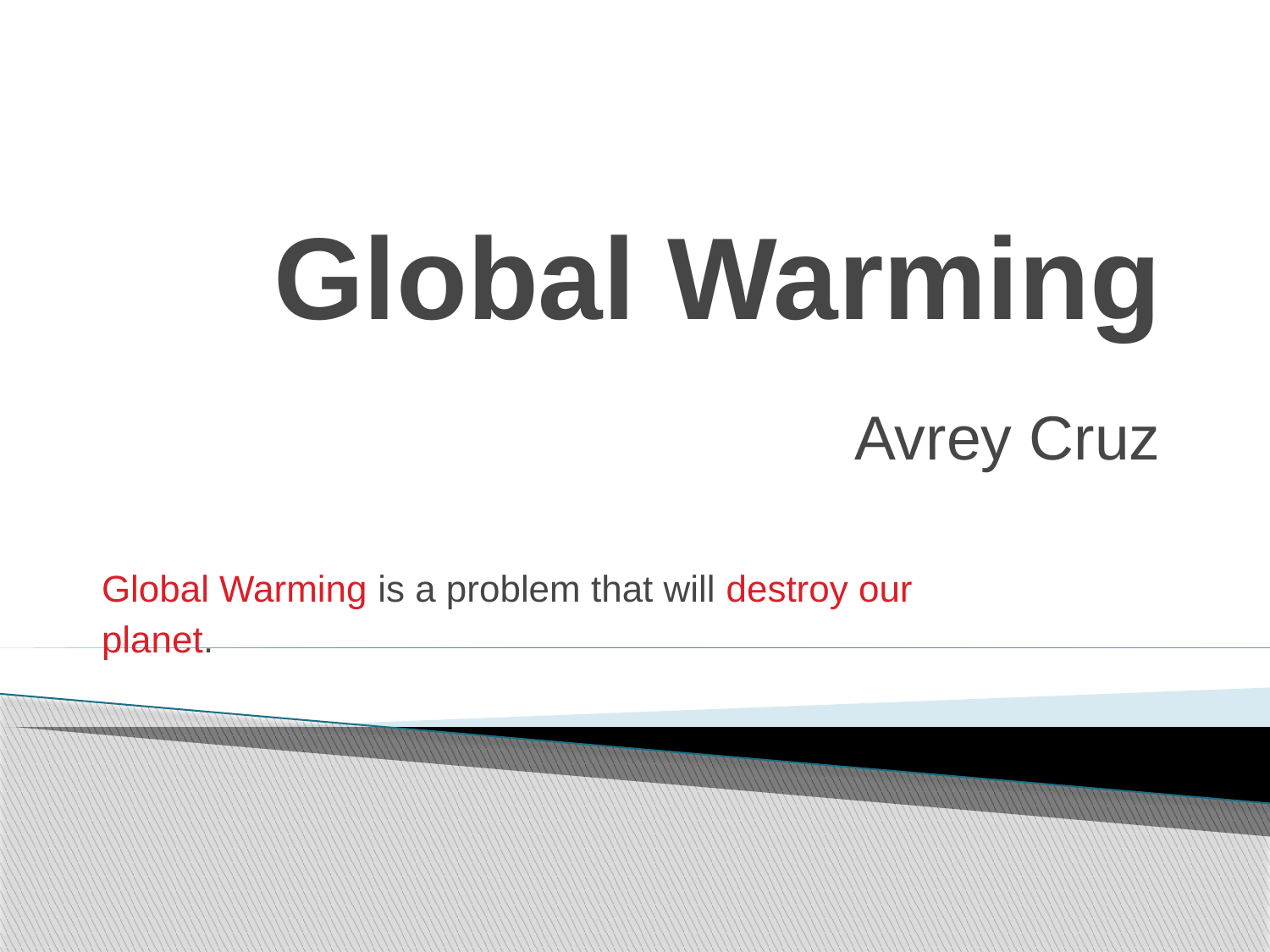

# Global Warming
Avrey Cruz

Global Warming is a problem that will destroy our
planet.